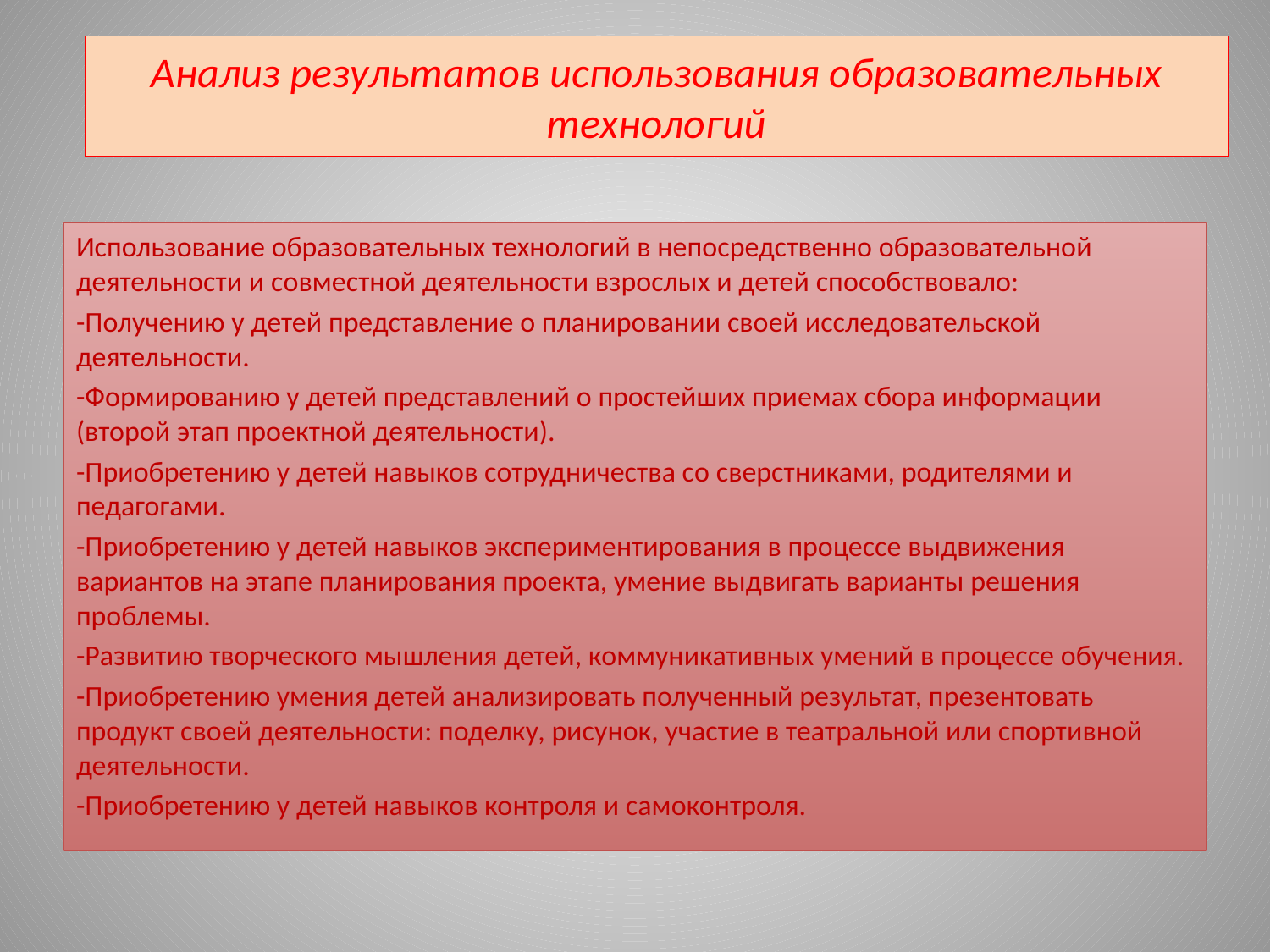

# Анализ результатов использования образовательных технологий
Использование образовательных технологий в непосредственно образовательной деятельности и совместной деятельности взрослых и детей способствовало:
-Получению у детей представление о планировании своей исследовательской деятельности.
-Формированию у детей представлений о простейших приемах сбора информации (второй этап проектной деятельности).
-Приобретению у детей навыков сотрудничества со сверстниками, родителями и педагогами.
-Приобретению у детей навыков экспериментирования в процессе выдвижения вариантов на этапе планирования проекта, умение выдвигать варианты решения проблемы.
-Развитию творческого мышления детей, коммуникативных умений в процессе обучения.
-Приобретению умения детей анализировать полученный результат, презентовать продукт своей деятельности: поделку, рисунок, участие в театральной или спортивной деятельности.
-Приобретению у детей навыков контроля и самоконтроля.